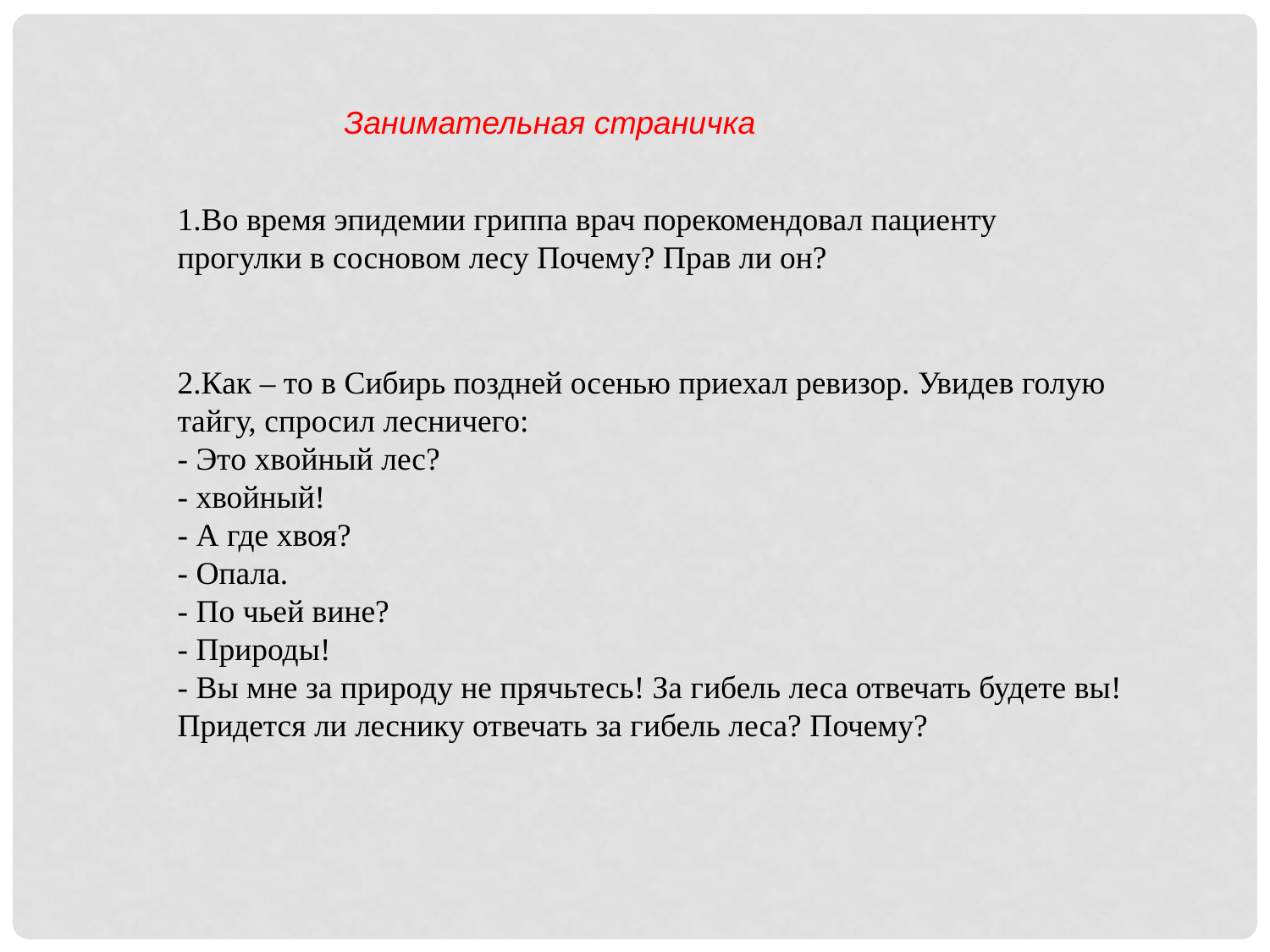

Занимательная страничка

1.Во время эпидемии гриппа врач порекомендовал пациенту прогулки в сосновом лесу Почему? Прав ли он?
2.Как – то в Сибирь поздней осенью приехал ревизор. Увидев голую тайгу, спросил лесничего:
- Это хвойный лес?
- хвойный!
- А где хвоя?
- Опала.
- По чьей вине?
- Природы!
- Вы мне за природу не прячьтесь! За гибель леса отвечать будете вы!
Придется ли леснику отвечать за гибель леса? Почему?